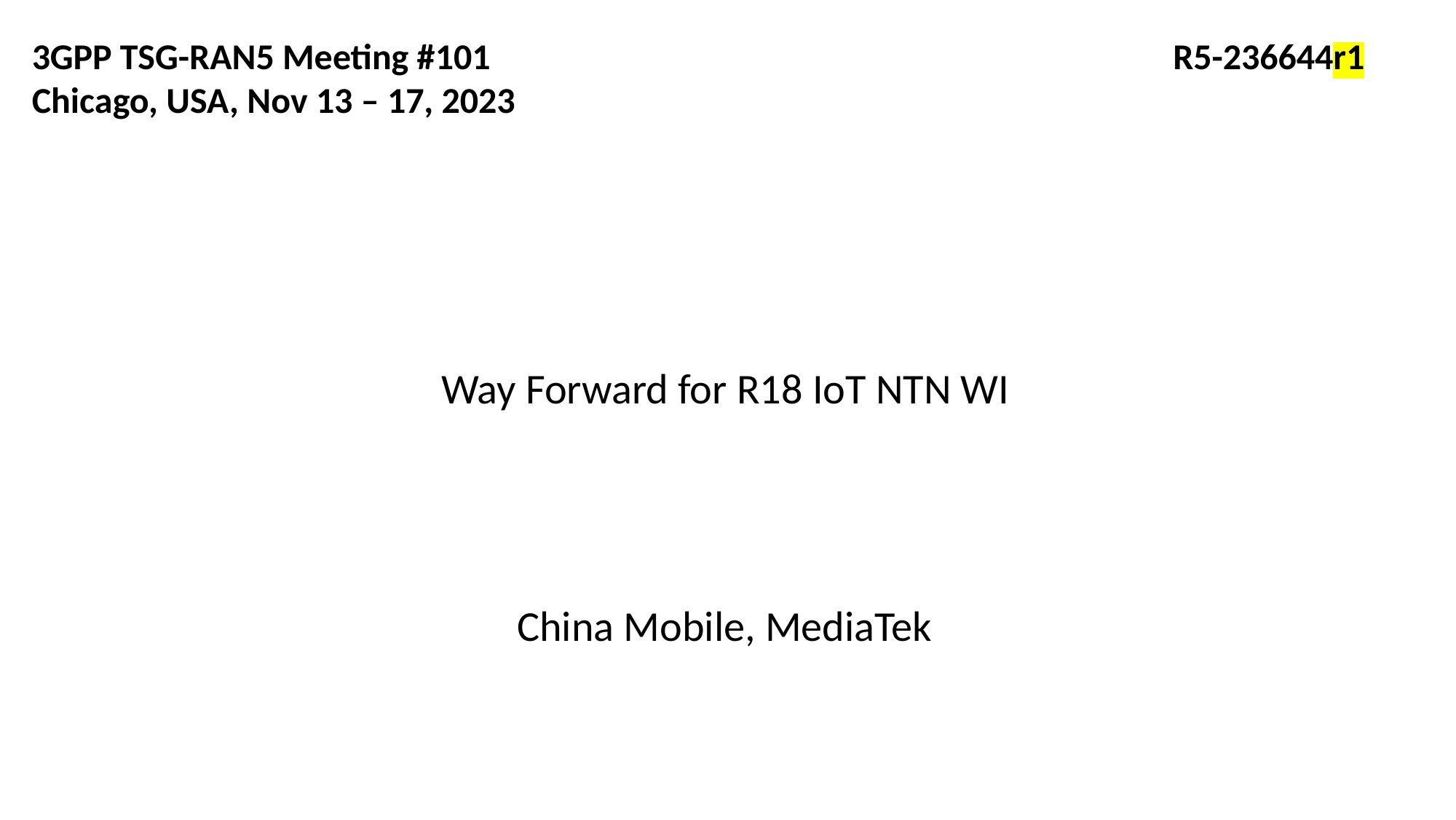

3GPP TSG-RAN5 Meeting #101 						      R5-236644r1
Chicago, USA, Nov 13 – 17, 2023
# Way Forward for R18 IoT NTN WI
China Mobile, MediaTek